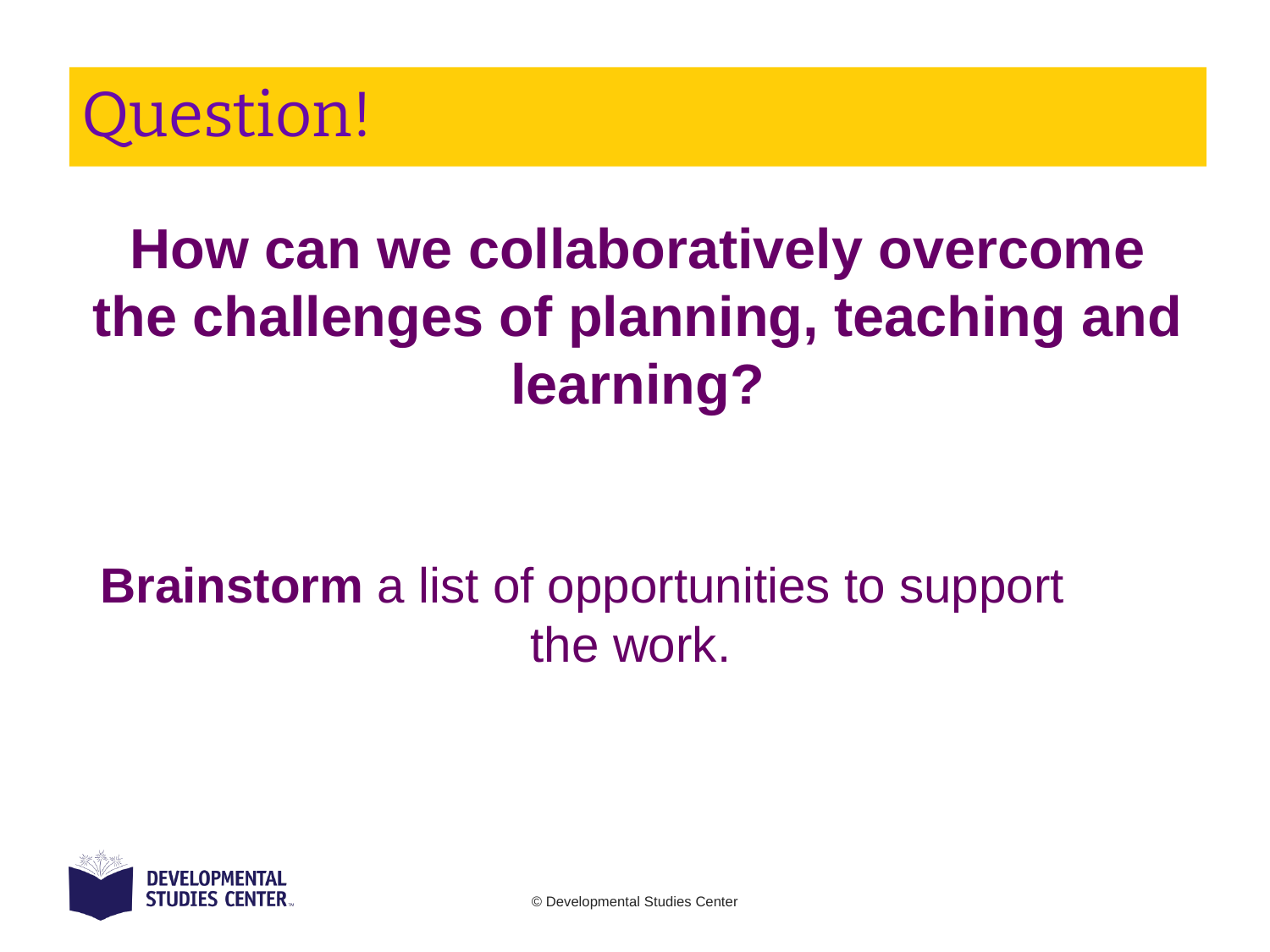

# Question!
How can we collaboratively overcome the challenges of planning, teaching and learning?

Brainstorm a list of opportunities to support         the work.